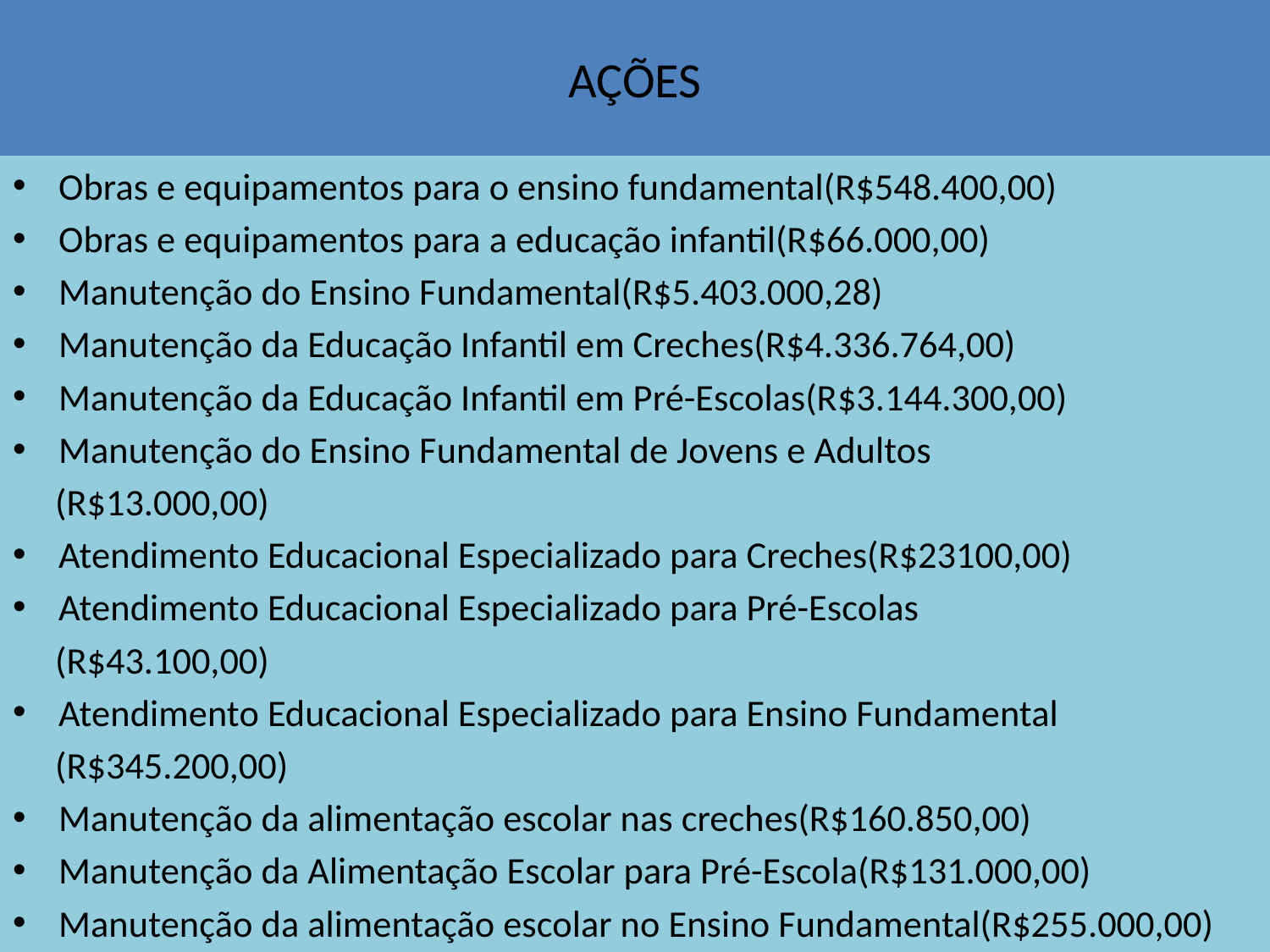

# AÇÕES
Obras e equipamentos para o ensino fundamental(R$548.400,00)
Obras e equipamentos para a educação infantil(R$66.000,00)
Manutenção do Ensino Fundamental(R$5.403.000,28)
Manutenção da Educação Infantil em Creches(R$4.336.764,00)
Manutenção da Educação Infantil em Pré-Escolas(R$3.144.300,00)
Manutenção do Ensino Fundamental de Jovens e Adultos
     (R$13.000,00)
Atendimento Educacional Especializado para Creches(R$23100,00)
Atendimento Educacional Especializado para Pré-Escolas
     (R$43.100,00)
Atendimento Educacional Especializado para Ensino Fundamental
     (R$345.200,00)
Manutenção da alimentação escolar nas creches(R$160.850,00)
Manutenção da Alimentação Escolar para Pré-Escola(R$131.000,00)
Manutenção da alimentação escolar no Ensino Fundamental(R$255.000,00)